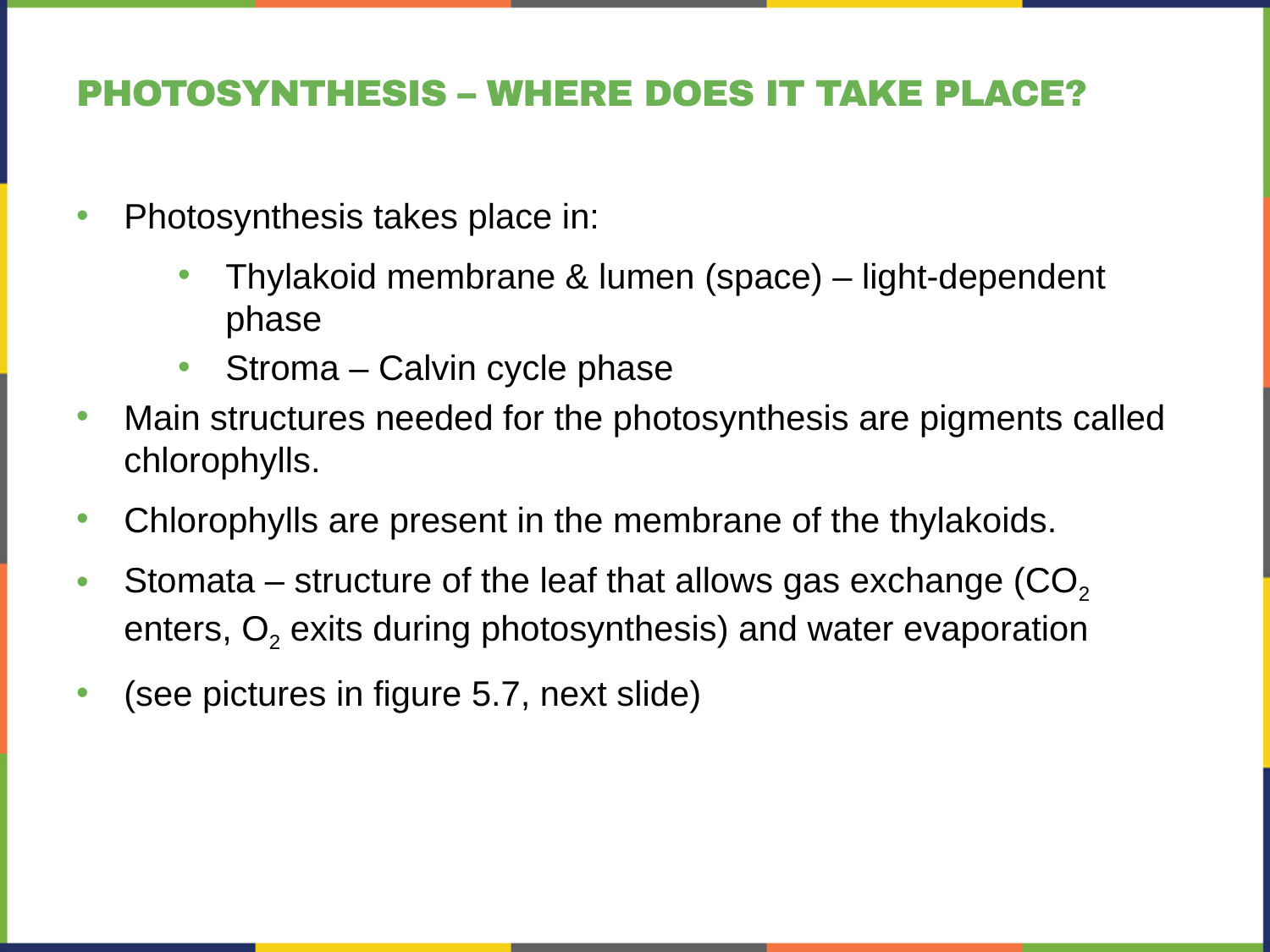

# Photosynthesis – where does it take place?
Photosynthesis takes place in:
Thylakoid membrane & lumen (space) – light-dependent phase
Stroma – Calvin cycle phase
Main structures needed for the photosynthesis are pigments called chlorophylls.
Chlorophylls are present in the membrane of the thylakoids.
Stomata – structure of the leaf that allows gas exchange (CO2 enters, O2 exits during photosynthesis) and water evaporation
(see pictures in figure 5.7, next slide)